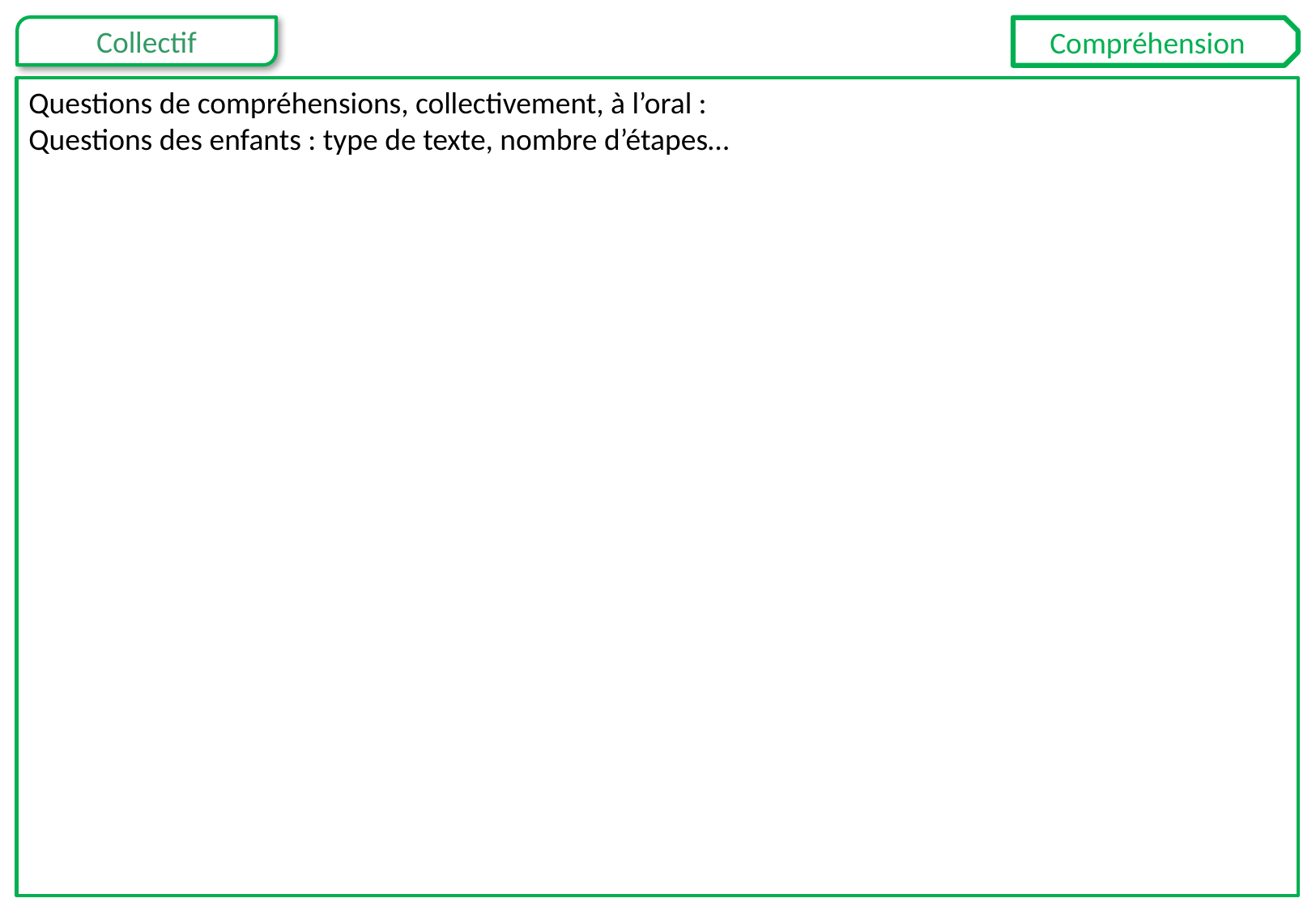

Compréhension
Questions de compréhensions, collectivement, à l’oral :
Questions des enfants : type de texte, nombre d’étapes…